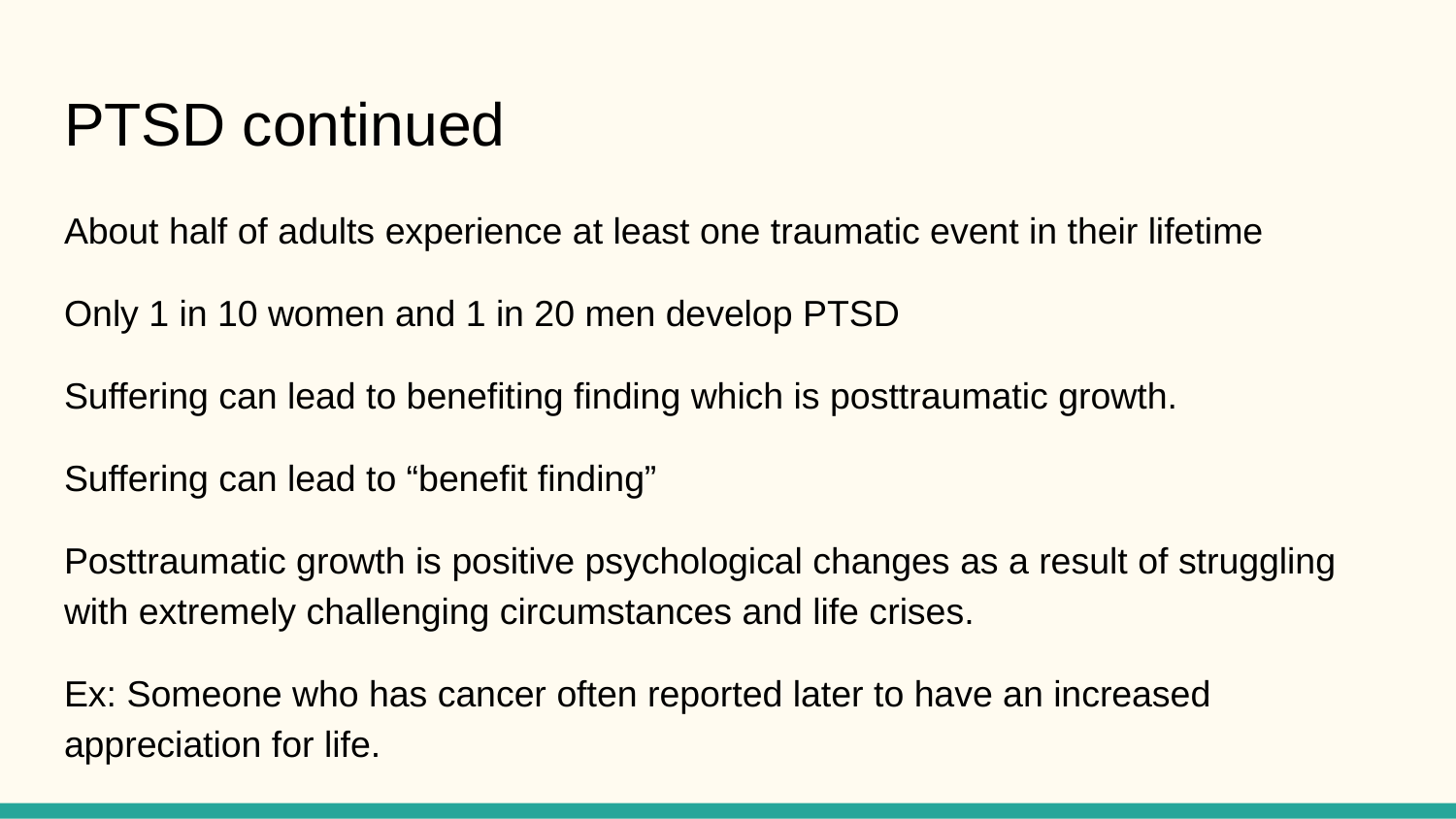

# PTSD continued
About half of adults experience at least one traumatic event in their lifetime
Only 1 in 10 women and 1 in 20 men develop PTSD
Suffering can lead to benefiting finding which is posttraumatic growth.
Suffering can lead to “benefit finding”
Posttraumatic growth is positive psychological changes as a result of struggling with extremely challenging circumstances and life crises.
Ex: Someone who has cancer often reported later to have an increased appreciation for life.